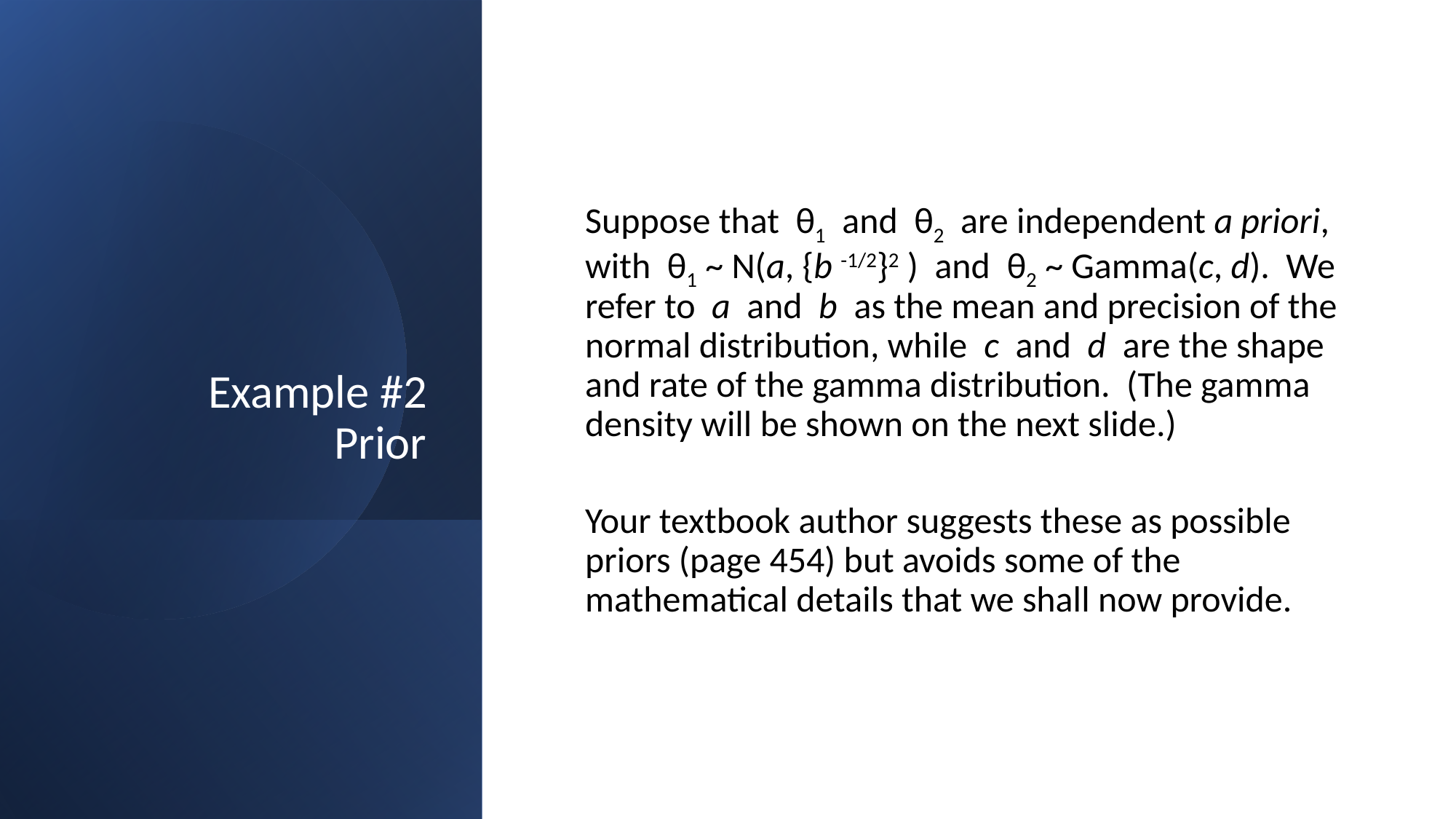

# Example #2 Prior
Suppose that  θ1  and  θ2  are independent a priori, with  θ1 ~ N(a, {b -1/2}2 )  and  θ2 ~ Gamma(c, d).  We refer to  a  and  b  as the mean and precision of the normal distribution, while  c  and  d  are the shape and rate of the gamma distribution.  (The gamma density will be shown on the next slide.)

Your textbook author suggests these as possible priors (page 454) but avoids some of the mathematical details that we shall now provide.